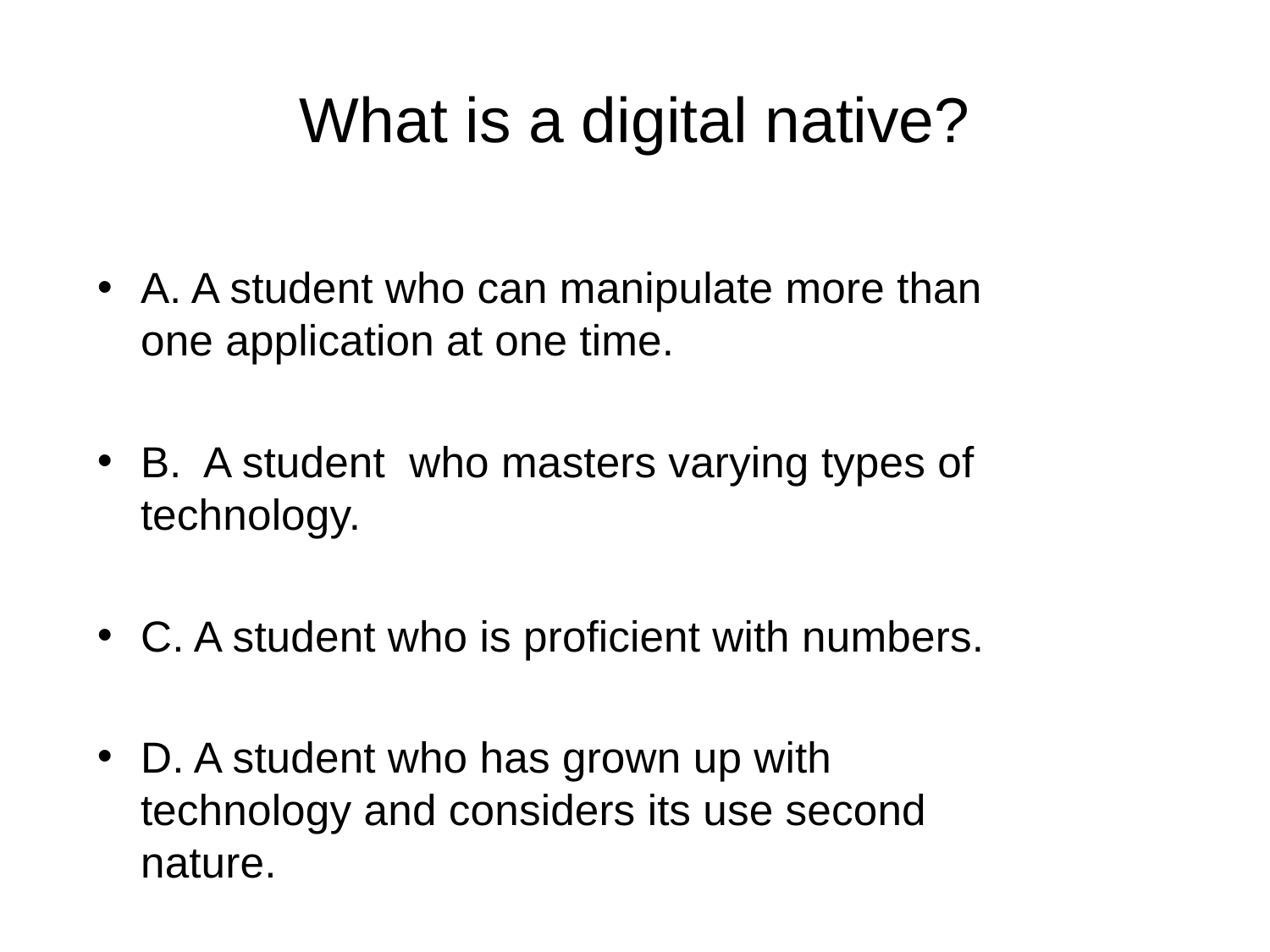

# What is a digital native?
A. A student who can manipulate more than one application at one time.

B.  A student  who masters varying types of technology.

C. A student who is proficient with numbers.

D. A student who has grown up with technology and considers its use second nature.